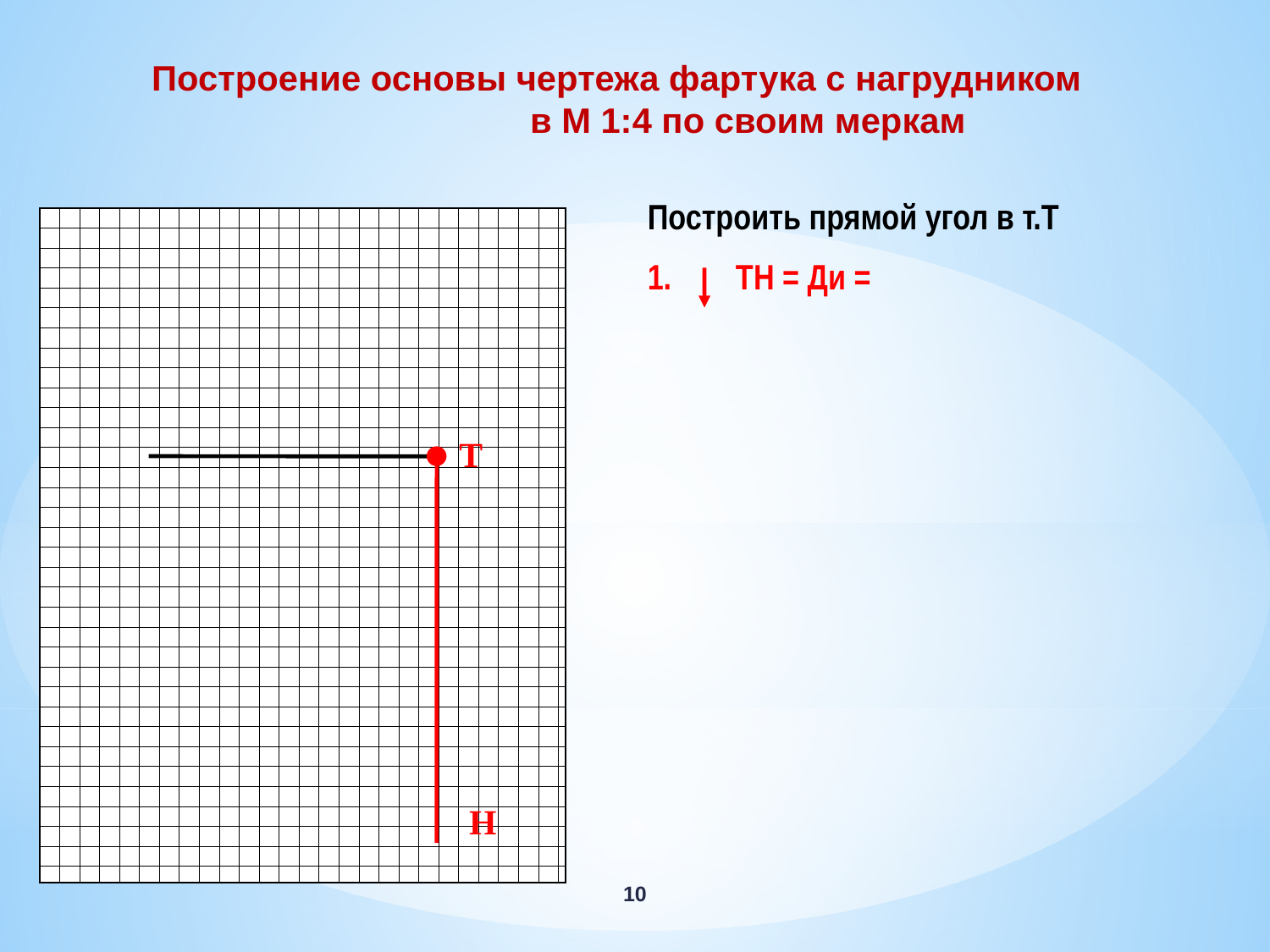

Построение основы чертежа фартука с нагрудником                            в М 1:4 по своим меркам
Построить прямой угол в т.Т
1.        ТН = Ди =

Т

Н
10